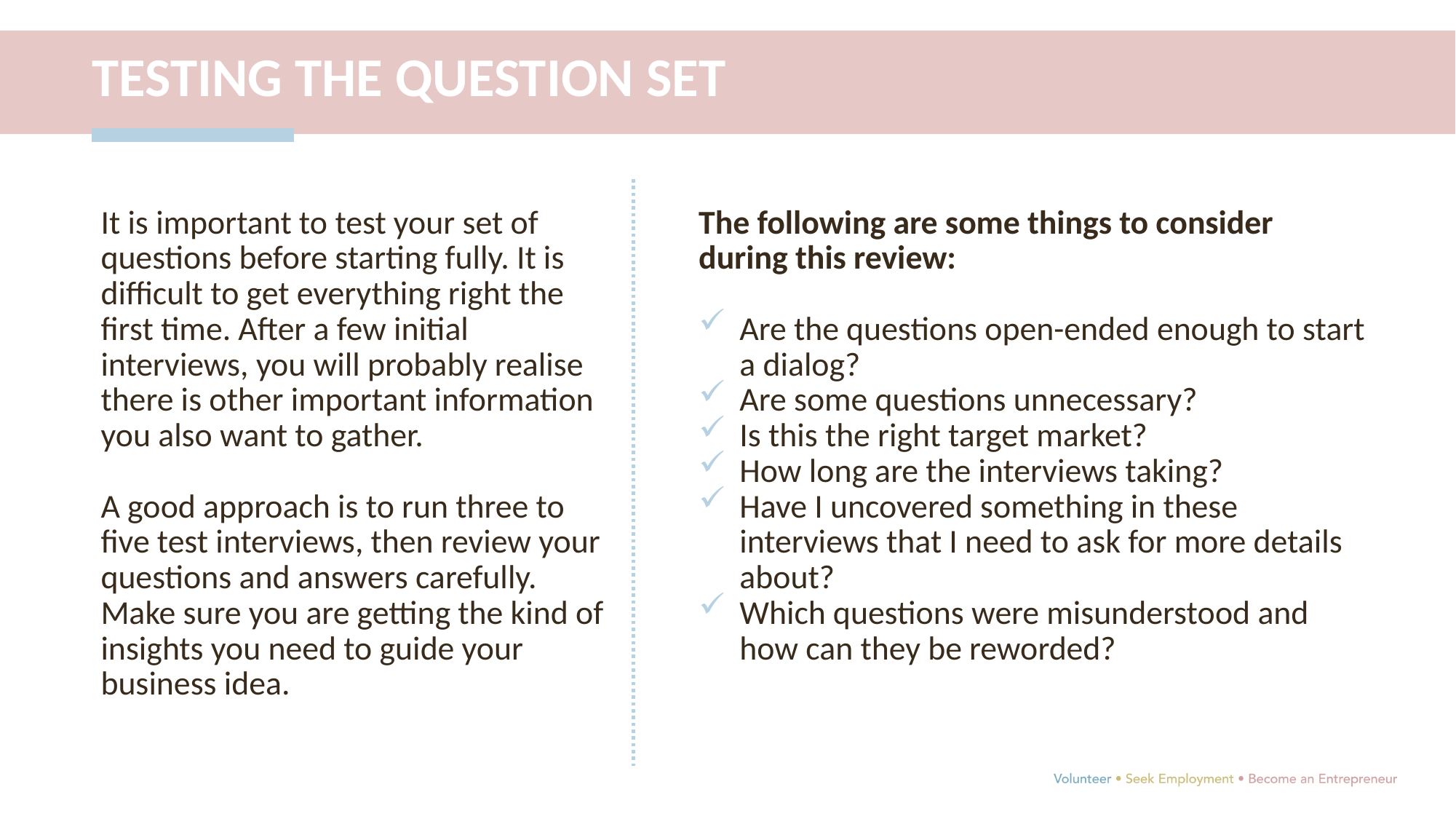

TESTING THE QUESTION SET
It is important to test your set of questions before starting fully. It is difficult to get everything right the first time. After a few initial interviews, you will probably realise there is other important information you also want to gather.

A good approach is to run three to five test interviews, then review your questions and answers carefully. Make sure you are getting the kind of insights you need to guide your business idea.
The following are some things to consider during this review:

Are the questions open-ended enough to start a dialog?
Are some questions unnecessary?
Is this the right target market?
How long are the interviews taking?
Have I uncovered something in these interviews that I need to ask for more details about?
Which questions were misunderstood and how can they be reworded?